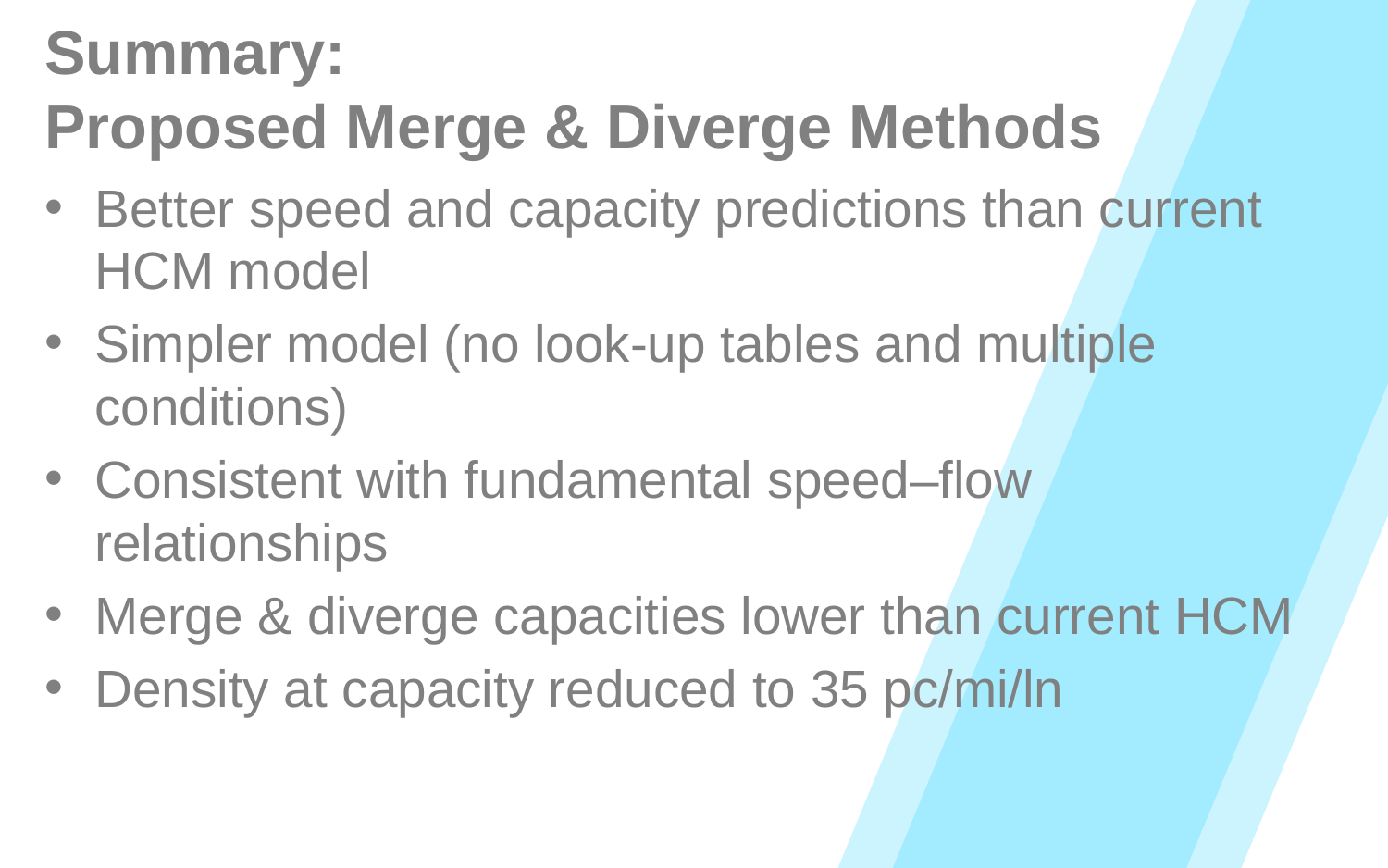

# Summary: Proposed Merge & Diverge Methods
Better speed and capacity predictions than current HCM model
Simpler model (no look-up tables and multiple conditions)
Consistent with fundamental speed–flow relationships
Merge & diverge capacities lower than current HCM
Density at capacity reduced to 35 pc/mi/ln